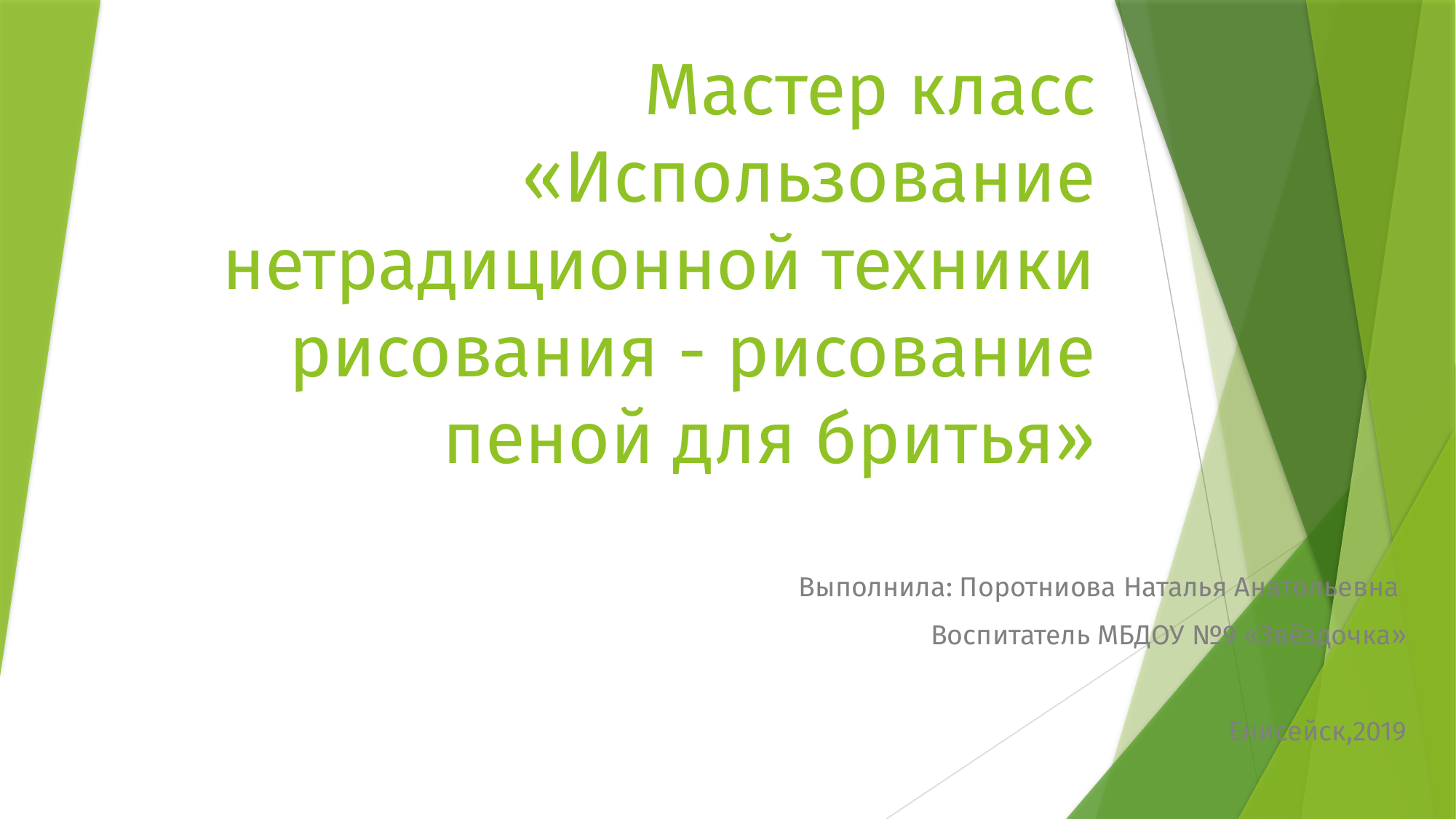

# Мастер класс «Использование нетрадиционной техники рисования - рисование пеной для бритья»
Выполнила: Поротниова Наталья Анатольевна
Воспитатель МБДОУ №9 «Звёздочка»

Енисейск,2019